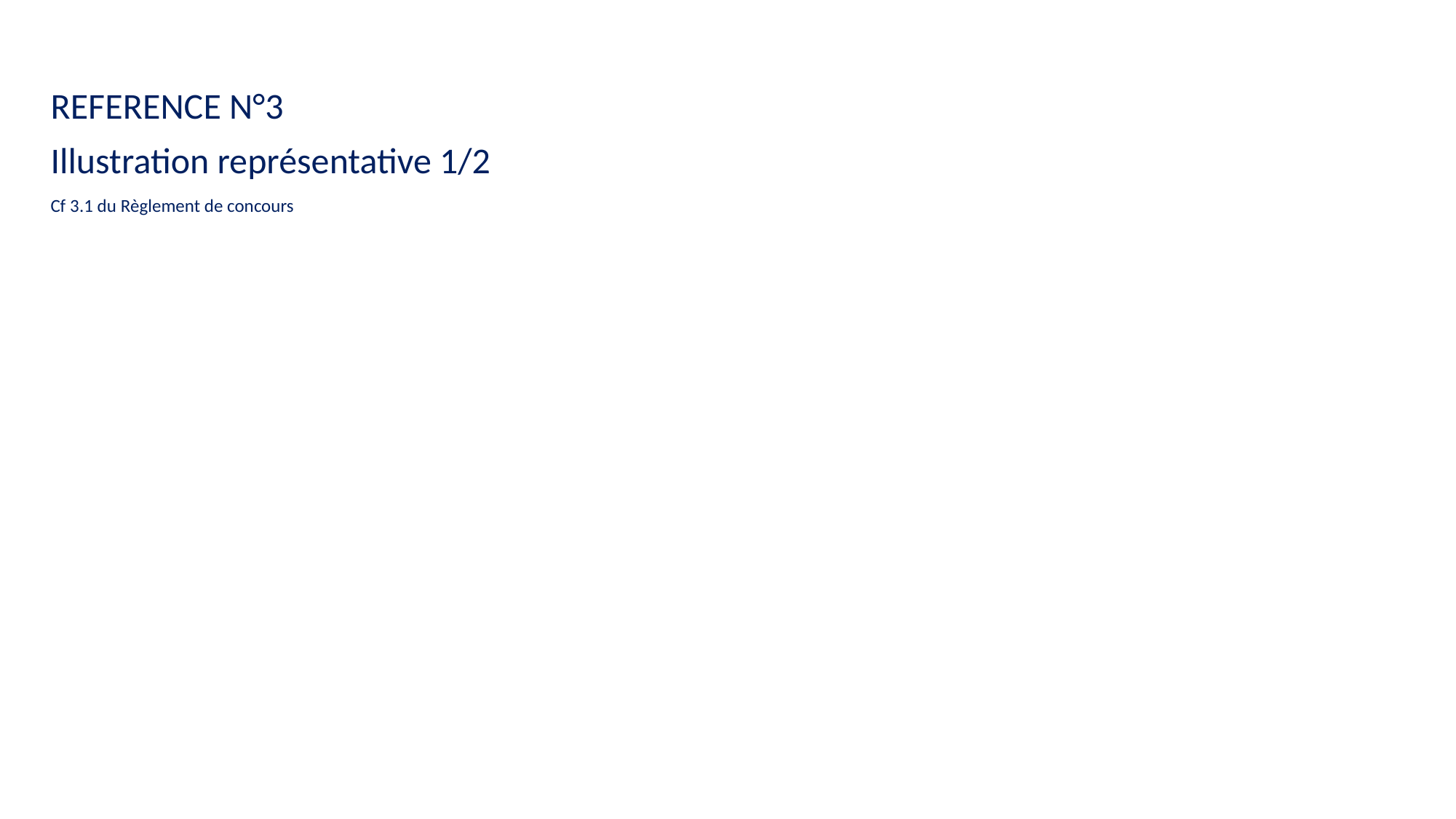

REFERENCE N°3
Illustration représentative 1/2
Cf 3.1 du Règlement de concours